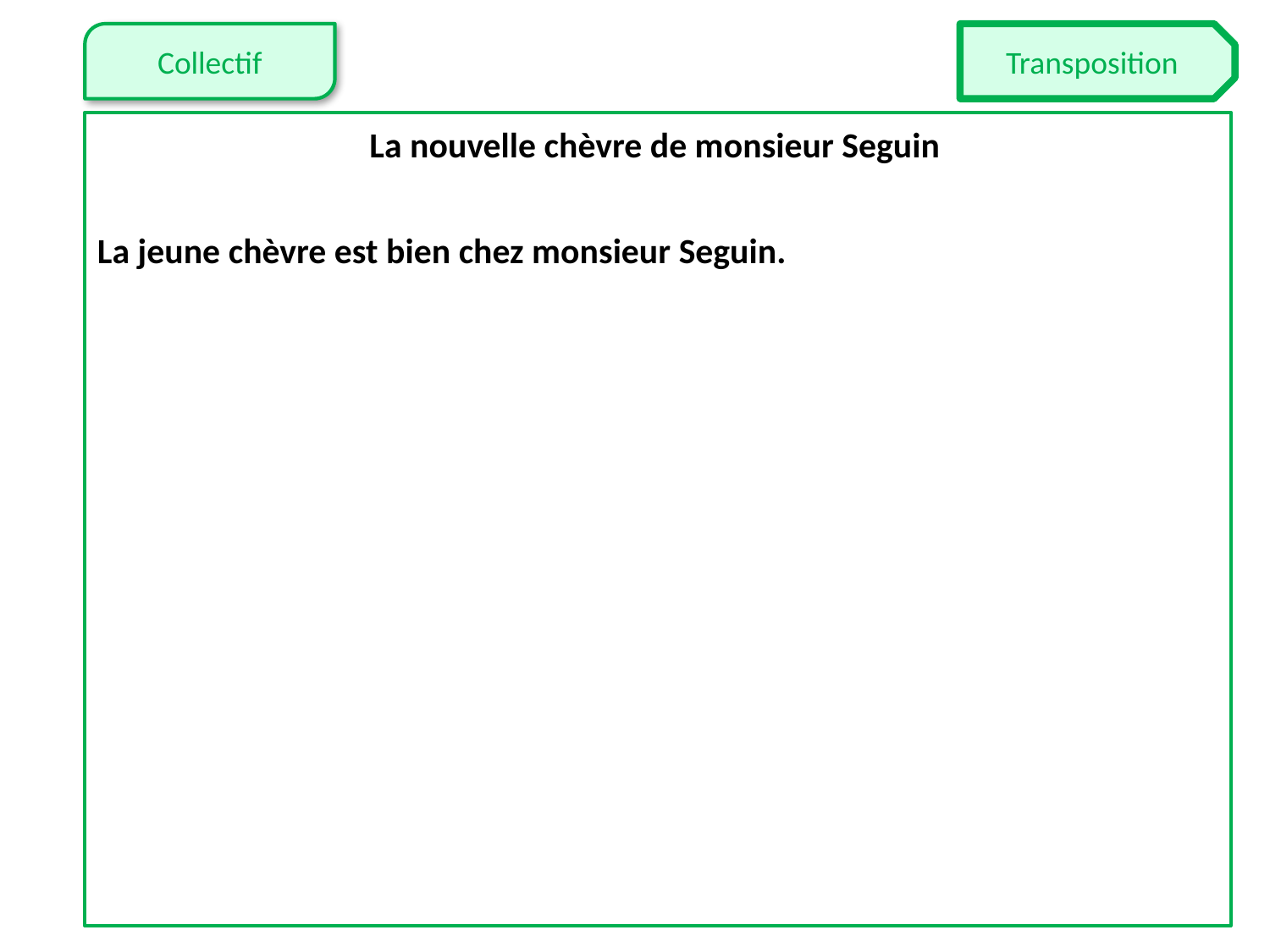

La nouvelle chèvre de monsieur Seguin

La jeune chèvre est bien chez monsieur Seguin.